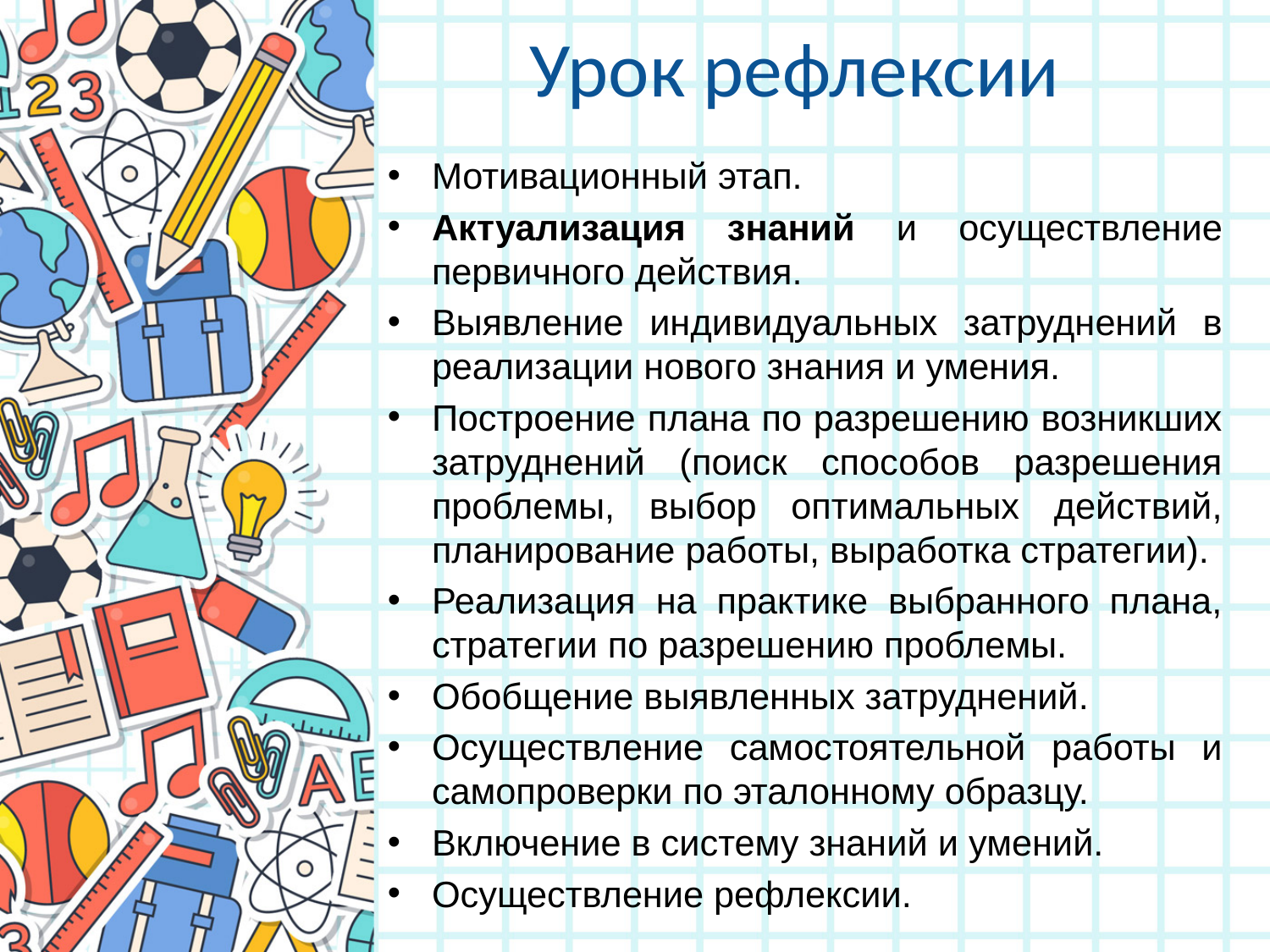

# Урок рефлексии
Мотивационный этап.
Актуализация знаний и осуществление первичного действия.
Выявление индивидуальных затруднений в реализации нового знания и умения.
Построение плана по разрешению возникших затруднений (поиск способов разрешения проблемы, выбор оптимальных действий, планирование работы, выработка стратегии).
Реализация на практике выбранного плана, стратегии по разрешению проблемы.
Обобщение выявленных затруднений.
Осуществление самостоятельной работы и самопроверки по эталонному образцу.
Включение в систему знаний и умений.
Осуществление рефлексии.